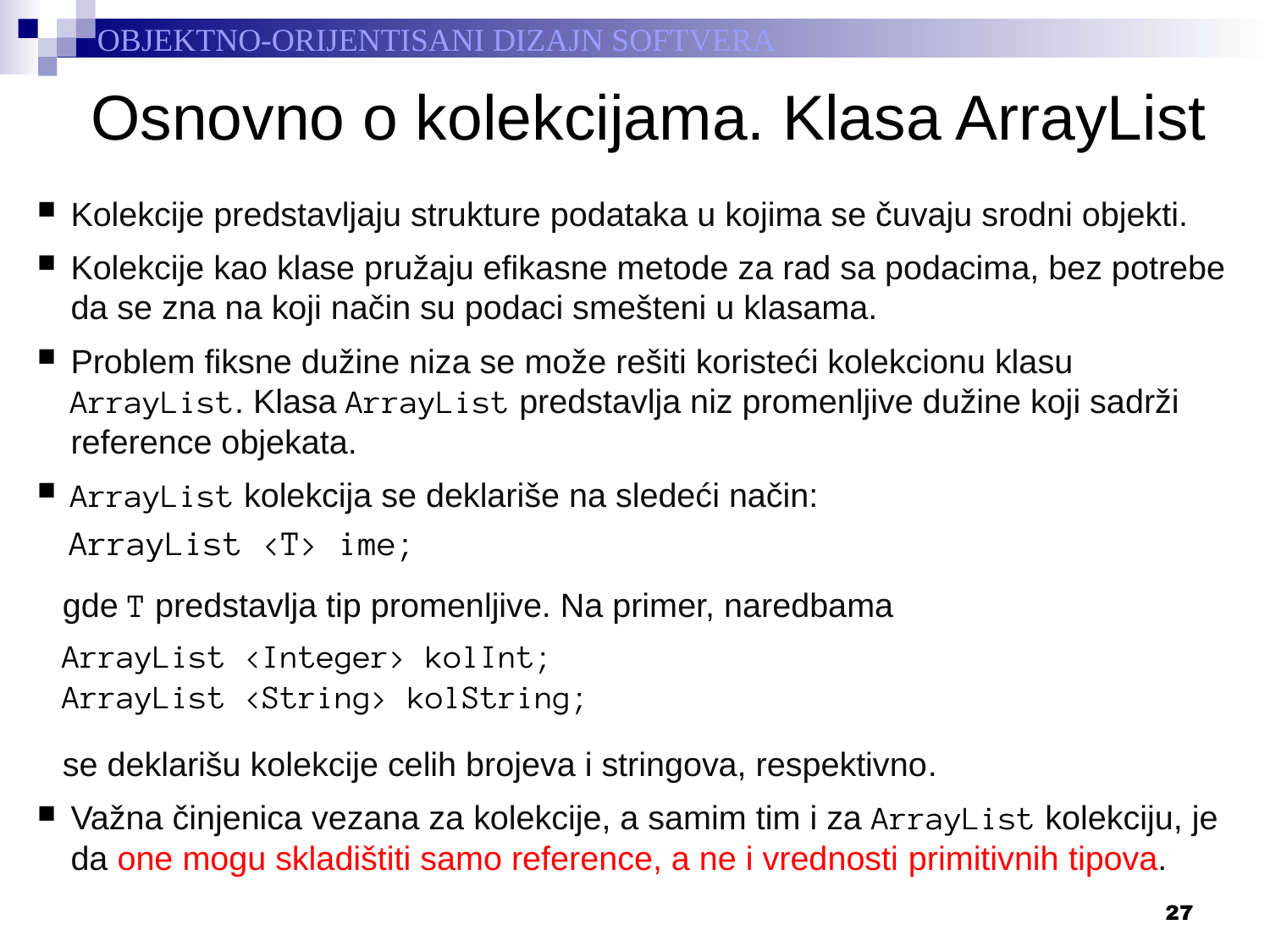

# Osnovno o kolekcijama. Klasa ArrayList
Kolekcije predstavljaju strukture podataka u kojima se čuvaju srodni objekti.
Kolekcije kao klase pružaju efikasne metode za rad sa podacima, bez potrebe da se zna na koji način su podaci smešteni u klasama.
Problem fiksne dužine niza se može rešiti koristeći kolekcionu klasu ArrayList. Klasa ArrayList predstavlja niz promenljive dužine koji sadrži reference objekata.
ArrayList kolekcija se deklariše na sledeći način:
	ArrayList <T> ime;
	gde T predstavlja tip promenljive. Na primer, naredbama
	ArrayList <Integer> kolInt;
	ArrayList <String> kolString;
	se deklarišu kolekcije celih brojeva i stringova, respektivno.
Važna činjenica vezana za kolekcije, a samim tim i za ArrayList kolekciju, je da one mogu skladištiti samo reference, a ne i vrednosti primitivnih tipova.
27